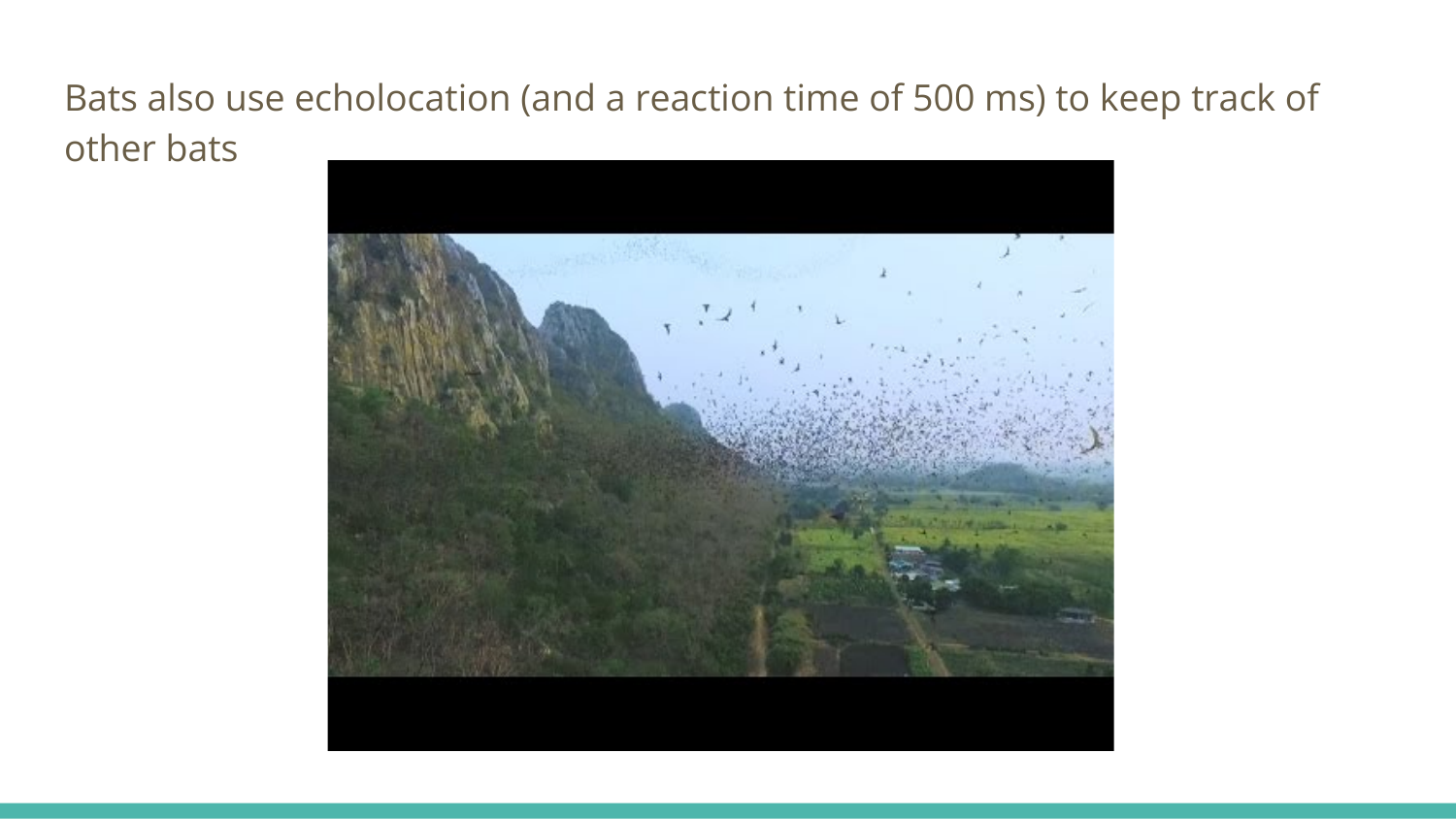

Bats also use echolocation (and a reaction time of 500 ms) to keep track of other bats